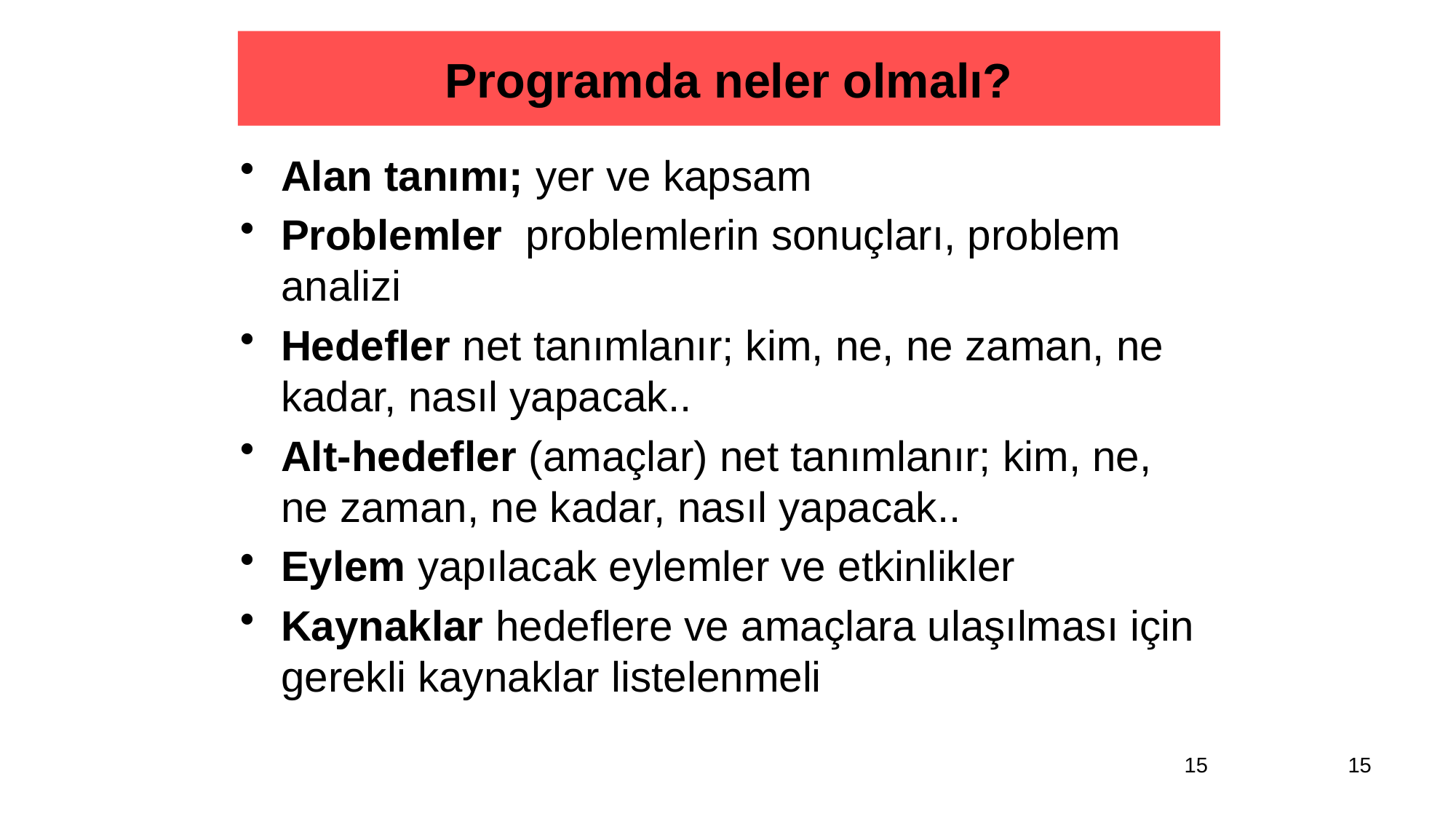

Programda neler olmalı?
Alan tanımı; yer ve kapsam
Problemler  problemlerin sonuçları, problem analizi
Hedefler net tanımlanır; kim, ne, ne zaman, ne kadar, nasıl yapacak..
Alt-hedefler (amaçlar) net tanımlanır; kim, ne, ne zaman, ne kadar, nasıl yapacak..
Eylem yapılacak eylemler ve etkinlikler
Kaynaklar hedeflere ve amaçlara ulaşılması için gerekli kaynaklar listelenmeli
15
15